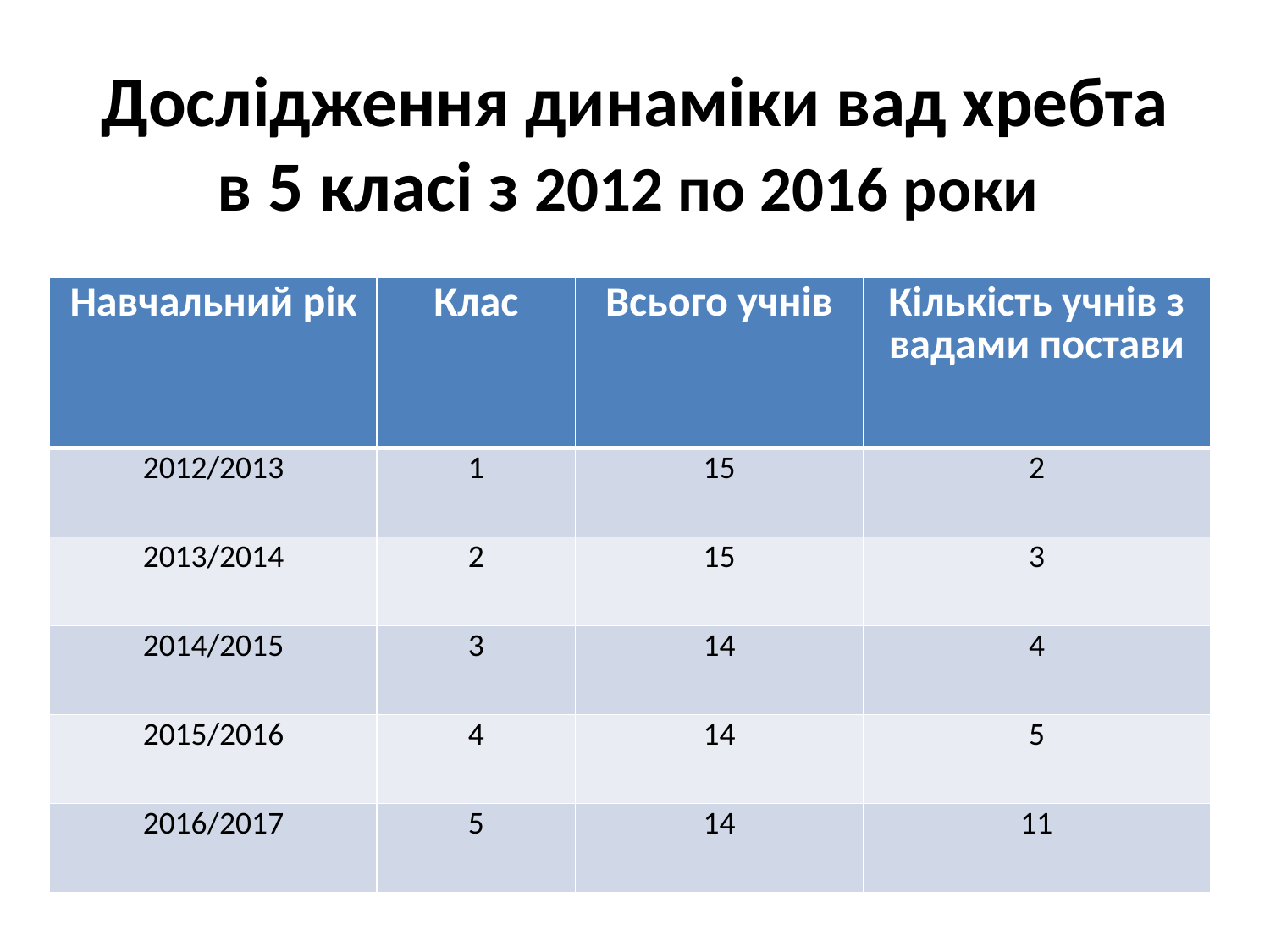

Дослідження динаміки вад хребта в 5 класі з 2012 по 2016 роки
| Навчальний рік | Клас | Всього учнів | Кількість учнів з вадами постави |
| --- | --- | --- | --- |
| 2012/2013 | 1 | 15 | 2 |
| 2013/2014 | 2 | 15 | 3 |
| 2014/2015 | 3 | 14 | 4 |
| 2015/2016 | 4 | 14 | 5 |
| 2016/2017 | 5 | 14 | 11 |